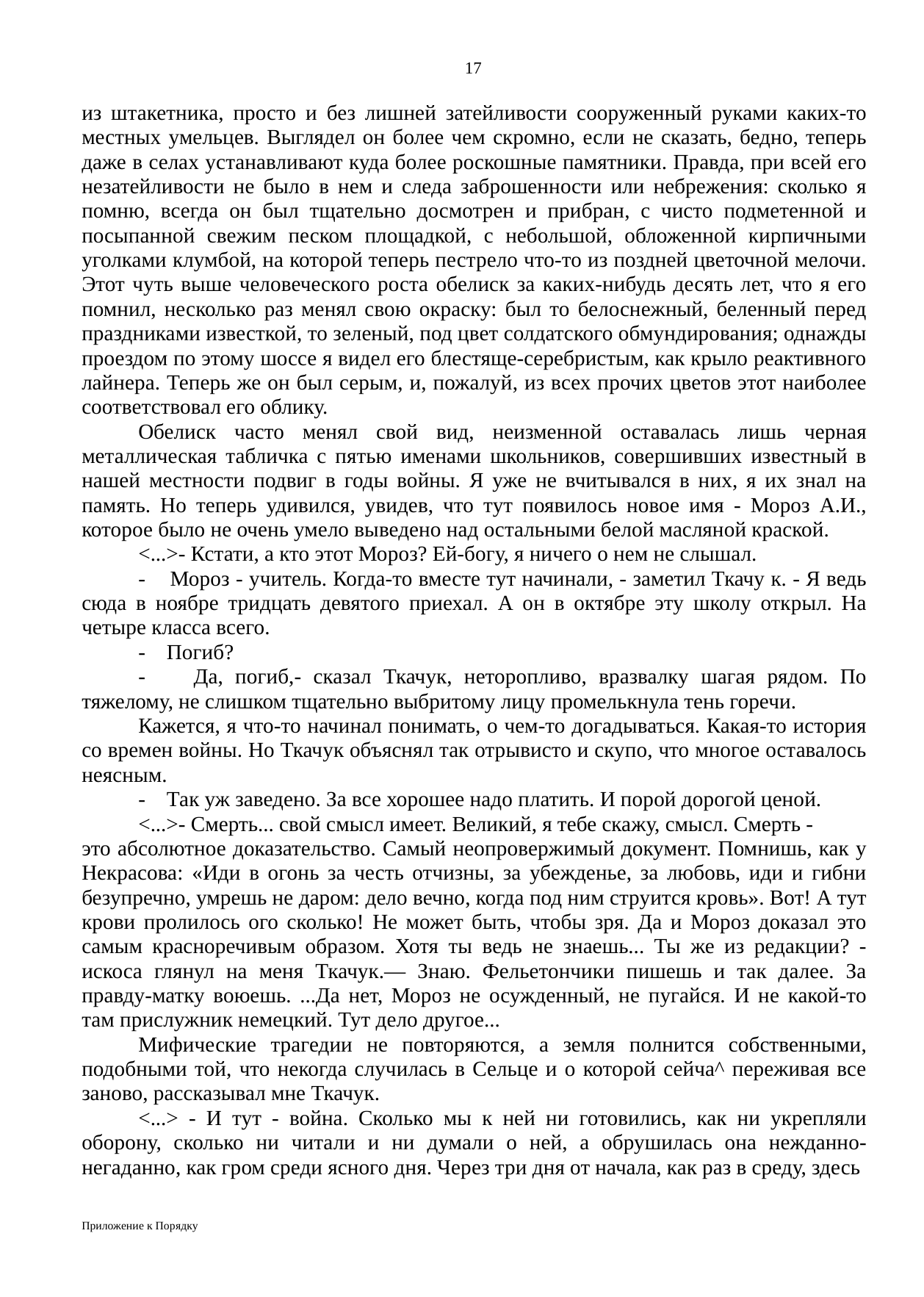

17
из штакетника, просто и без лишней затейливости сооруженный руками каких-то местных умельцев. Выглядел он более чем скромно, если не сказать, бедно, теперь даже в селах устанавливают куда более роскошные памятники. Правда, при всей его незатейливости не было в нем и следа заброшенности или небрежения: сколько я помню, всегда он был тщательно досмотрен и прибран, с чисто подметенной и посыпанной свежим песком площадкой, с небольшой, обложенной кирпичными уголками клумбой, на которой теперь пестрело что-то из поздней цветочной мелочи. Этот чуть выше человеческого роста обелиск за каких-нибудь десять лет, что я его помнил, несколько раз менял свою окраску: был то белоснежный, беленный перед праздниками известкой, то зеленый, под цвет солдатского обмундирования; однажды проездом по этому шоссе я видел его блестяще-серебристым, как крыло реактивного лайнера. Теперь же он был серым, и, пожалуй, из всех прочих цветов этот наиболее соответствовал его облику.
Обелиск часто менял свой вид, неизменной оставалась лишь черная металлическая табличка с пятью именами школьников, совершивших известный в нашей местности подвиг в годы войны. Я уже не вчитывался в них, я их знал на память. Но теперь удивился, увидев, что тут появилось новое имя - Мороз А.И., которое было не очень умело выведено над остальными белой масляной краской.
<...>- Кстати, а кто этот Мороз? Ей-богу, я ничего о нем не слышал.
-    Мороз - учитель. Когда-то вместе тут начинали, - заметил Ткачу к. - Я ведь сюда в ноябре тридцать девятого приехал. А он в октябре эту школу открыл. На четыре класса всего.
-    Погиб?
-    Да, погиб,- сказал Ткачук, неторопливо, вразвалку шагая рядом. По тяжелому, не слишком тщательно выбритому лицу промелькнула тень горечи.
Кажется, я что-то начинал понимать, о чем-то догадываться. Какая-то история со времен войны. Но Ткачук объяснял так отрывисто и скупо, что многое оставалось неясным.
-    Так уж заведено. За все хорошее надо платить. И порой дорогой ценой.
<...>- Смерть... свой смысл имеет. Великий, я тебе скажу, смысл. Смерть -
это абсолютное доказательство. Самый неопровержимый документ. Помнишь, как у Некрасова: «Иди в огонь за честь отчизны, за убежденье, за любовь, иди и гибни безупречно, умрешь не даром: дело вечно, когда под ним струится кровь». Вот! А тут крови пролилось ого сколько! Не может быть, чтобы зря. Да и Мороз доказал это самым красноречивым образом. Хотя ты ведь не знаешь... Ты же из редакции? -искоса глянул на меня Ткачук.— Знаю. Фельетончики пишешь и так далее. За правду-матку воюешь. ...Да нет, Мороз не осужденный, не пугайся. И не какой-то там прислужник немецкий. Тут дело другое...
Мифические трагедии не повторяются, а земля полнится собственными, подобными той, что некогда случилась в Сельце и о которой сейча^ переживая все заново, рассказывал мне Ткачук.
<...> - И тут - война. Сколько мы к ней ни готовились, как ни укрепляли оборону, сколько ни читали и ни думали о ней, а обрушилась она нежданно-негаданно, как гром среди ясного дня. Через три дня от начала, как раз в среду, здесь
Приложение к Порядку